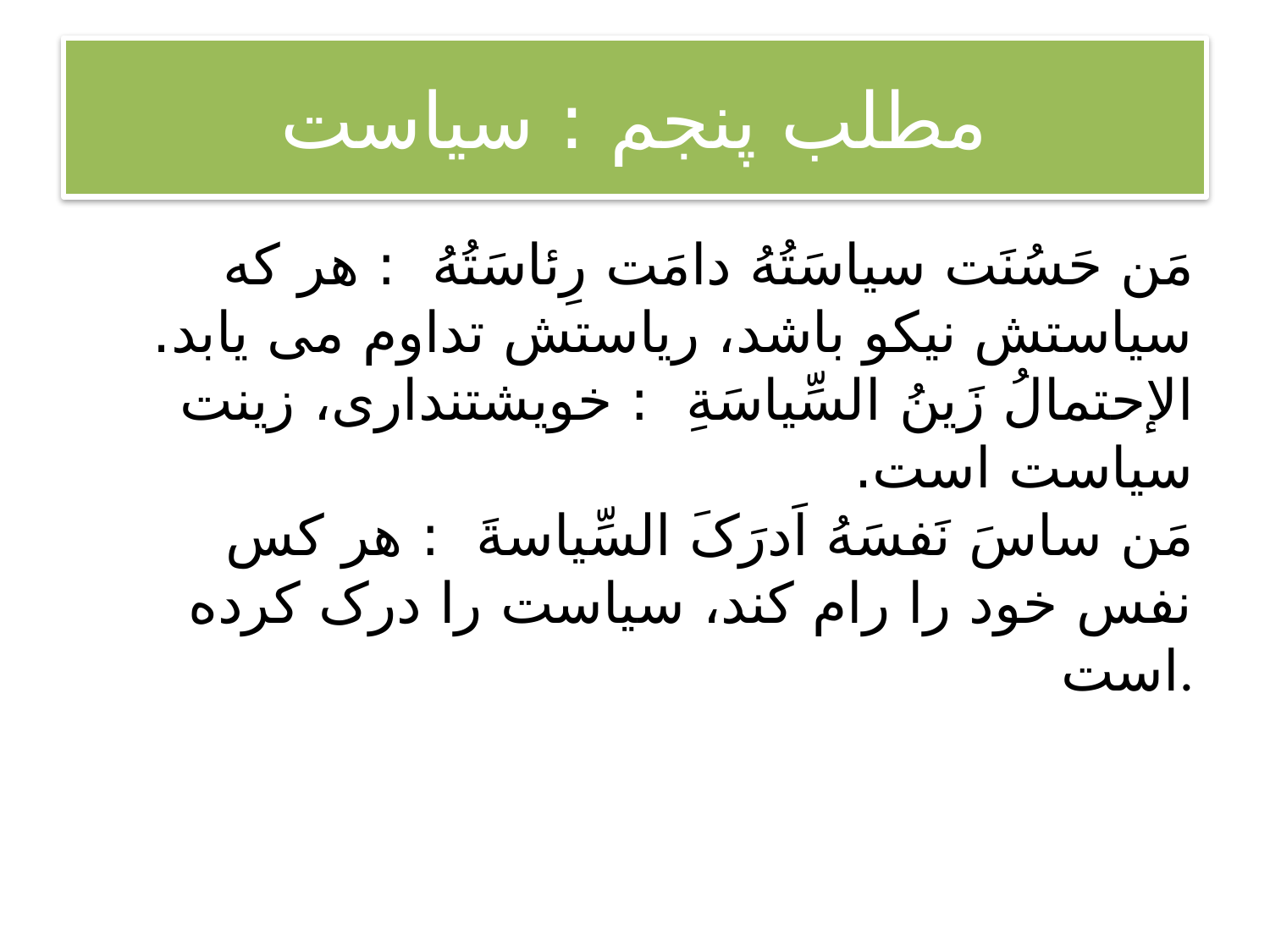

# مطلب پنجم : سیاست
مَن حَسُنَت سیاسَتُهُ دامَت رِئاسَتُهُ  : هر که سیاستش نیکو باشد، ریاستش تداوم می یابد.
الإحتمالُ زَینُ السِّیاسَةِ  : خویشتنداری، زینت سیاست است.
مَن ساسَ نَفسَهُ اَدرَکَ السِّیاسةَ  : هر کس نفس خود را رام کند، سیاست را درک کرده است.